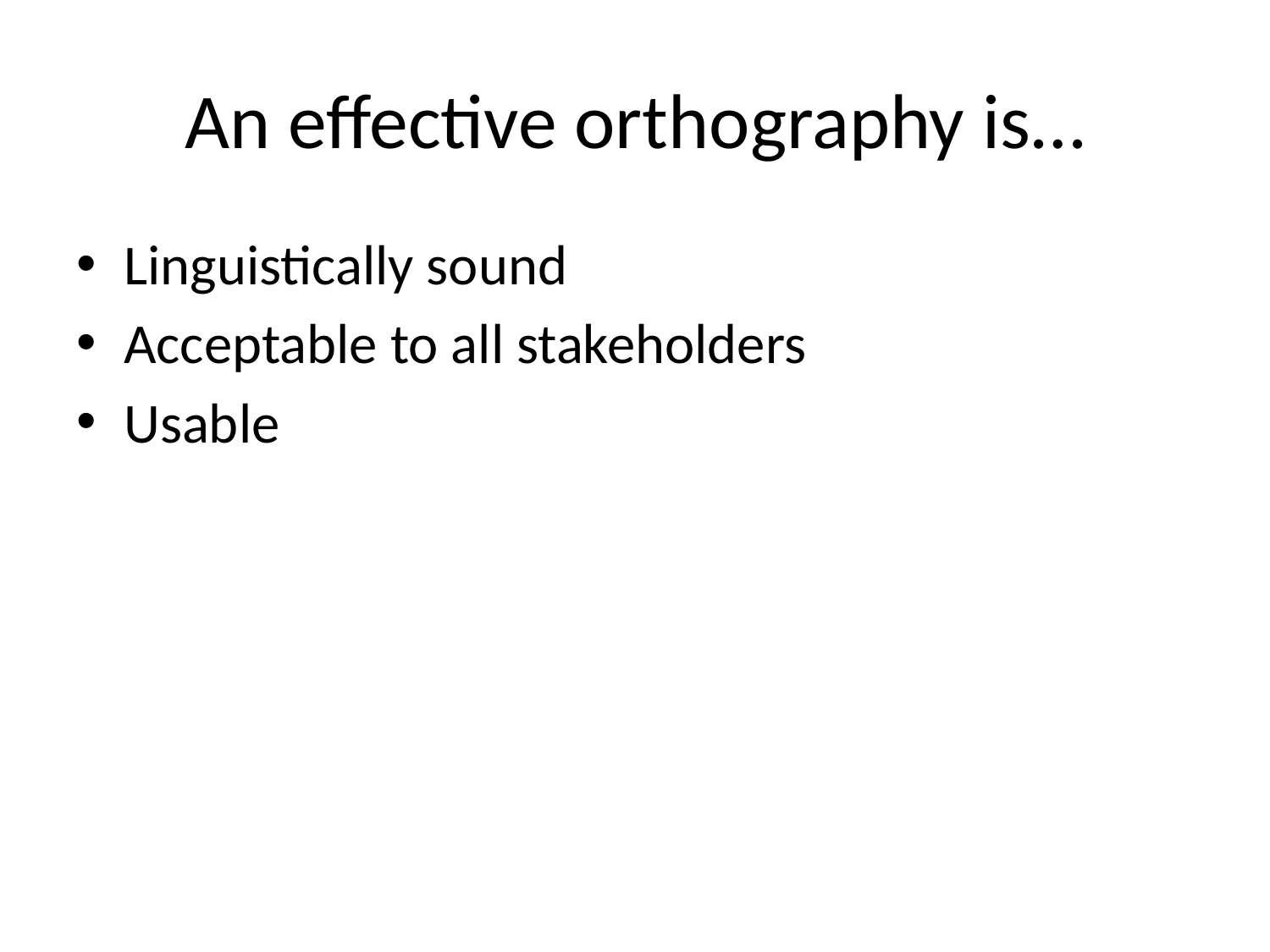

# An effective orthography is…
Linguistically sound
Acceptable to all stakeholders
Usable